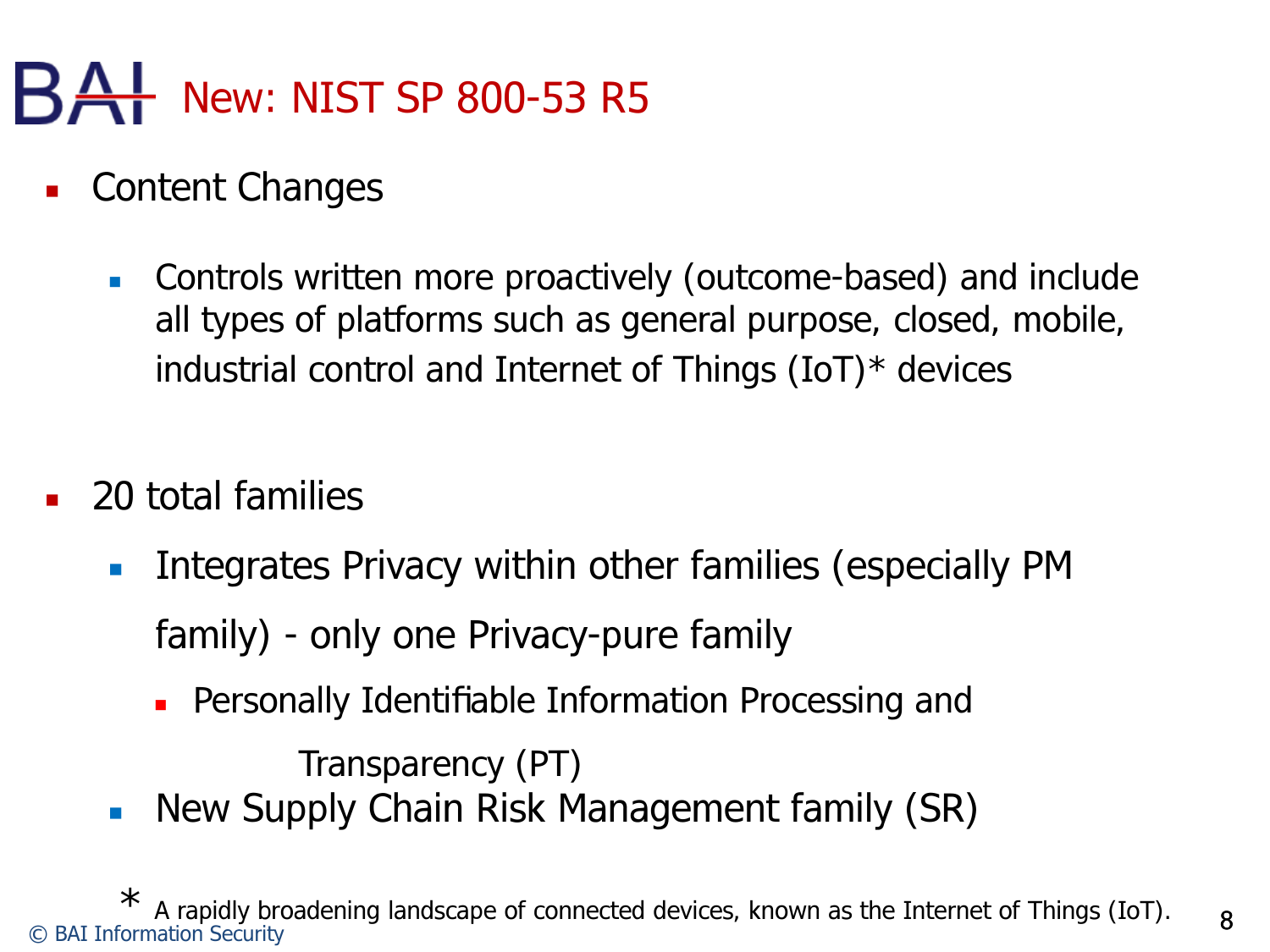

# New: NIST SP 800-53 R5
Content Changes

Controls written more proactively (outcome-based) and include all types of platforms such as general purpose, closed, mobile, industrial control and Internet of Things (IoT)* devices

20 total families
Integrates Privacy within other families (especially PM family) - only one Privacy-pure family
  Personally Identifiable Information Processing and      		Transparency (PT)
New Supply Chain Risk Management family (SR)
* A rapidly broadening landscape of connected devices, known as the Internet of Things (IoT).